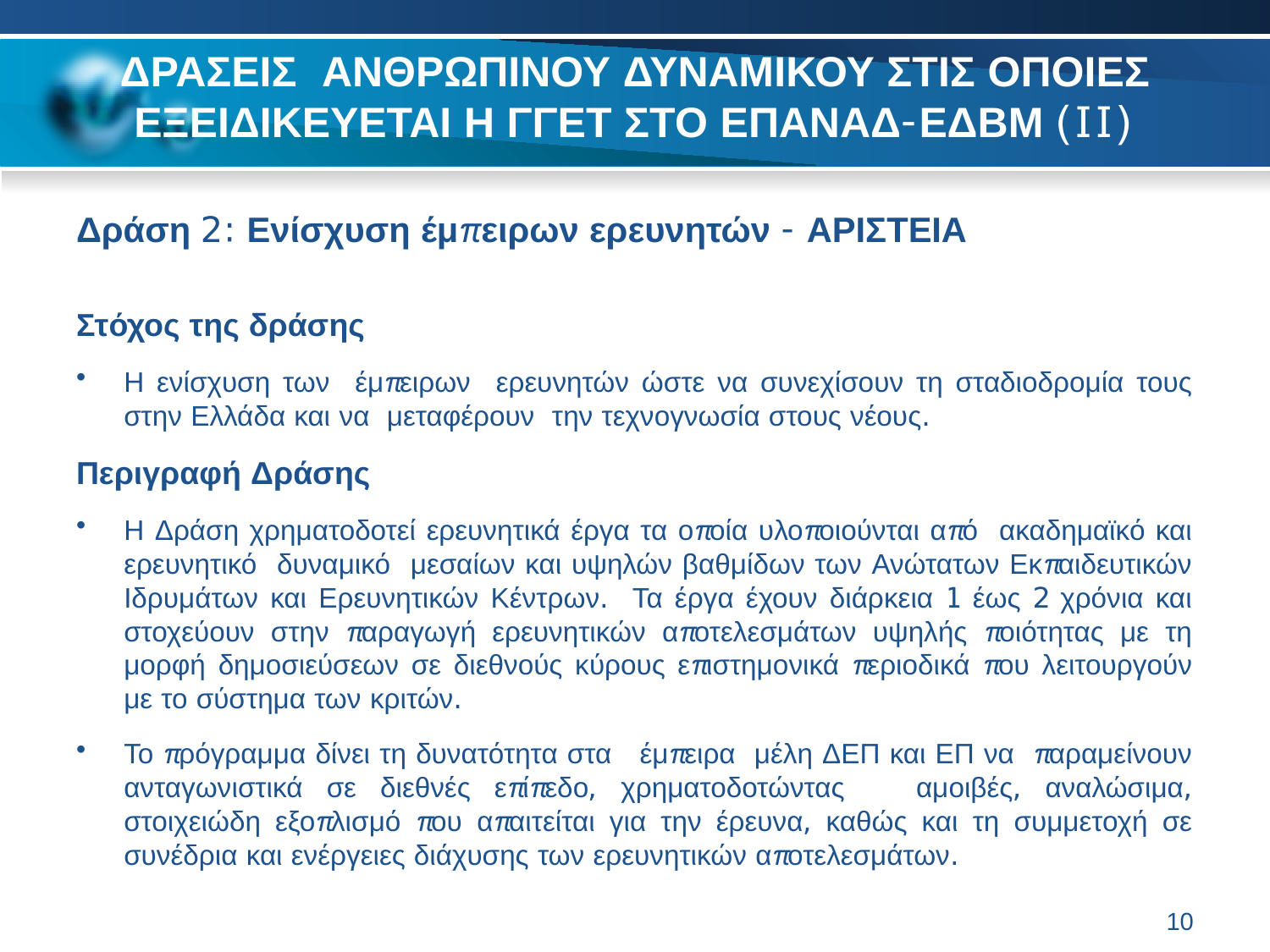

# ΔΡΑΣΕΙΣ  ΑΝΘΡΩΠΙΝΟΥ ΔΥΝΑΜΙΚΟΥ ΣΤΙΣ ΟΠΟΙΕΣ ΕΞΕΙΔΙΚΕΥΕΤΑΙ Η ΓΓΕΤ ΣΤΟ ΕΠΑΝΑΔ-ΕΔΒΜ (II)
Δράση 2: Ενίσχυση έμπειρων ερευνητών - ΑΡΙΣΤΕΙΑ

Στόχος της δράσης
Η ενίσχυση των  έμπειρων  ερευνητών ώστε να συνεχίσουν τη σταδιοδρομία τους στην Ελλάδα και να  μεταφέρουν  την τεχνογνωσία στους νέους.
Περιγραφή Δράσης
Η Δράση χρηματοδοτεί ερευνητικά έργα τα οποία υλοποιούνται από  ακαδημαϊκό και ερευνητικό  δυναμικό  μεσαίων και υψηλών βαθμίδων των Ανώτατων Εκπαιδευτικών Ιδρυμάτων και Ερευνητικών Κέντρων.  Τα έργα έχουν διάρκεια 1 έως 2 χρόνια και στοχεύουν στην παραγωγή ερευνητικών αποτελεσμάτων υψηλής ποιότητας με τη μορφή δημοσιεύσεων σε διεθνούς κύρους επιστημονικά περιοδικά που λειτουργούν με το σύστημα των κριτών.
Το πρόγραμμα δίνει τη δυνατότητα στα   έμπειρα  μέλη ΔΕΠ και ΕΠ να  παραμείνουν ανταγωνιστικά σε διεθνές επίπεδο, χρηματοδοτώντας   αμοιβές, αναλώσιμα, στοιχειώδη εξοπλισμό που απαιτείται για την έρευνα, καθώς και τη συμμετοχή σε συνέδρια και ενέργειες διάχυσης των ερευνητικών αποτελεσμάτων.

10